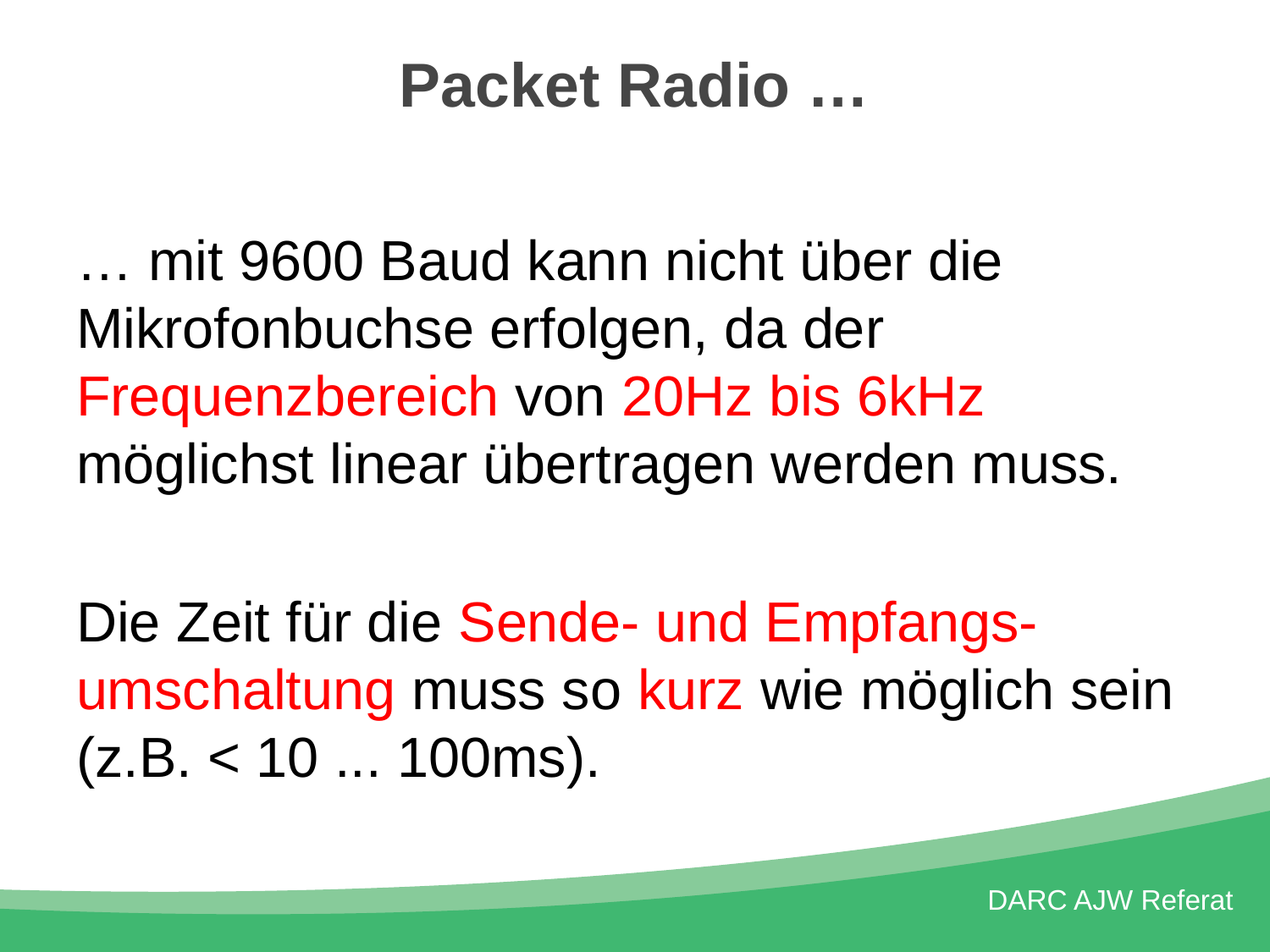

# Packet Radio …
… mit 9600 Baud kann nicht über die Mikrofonbuchse erfolgen, da der Frequenzbereich von 20Hz bis 6kHz möglichst linear übertragen werden muss.

Die Zeit für die Sende- und Empfangs-umschaltung muss so kurz wie möglich sein (z.B. < 10 ... 100ms).